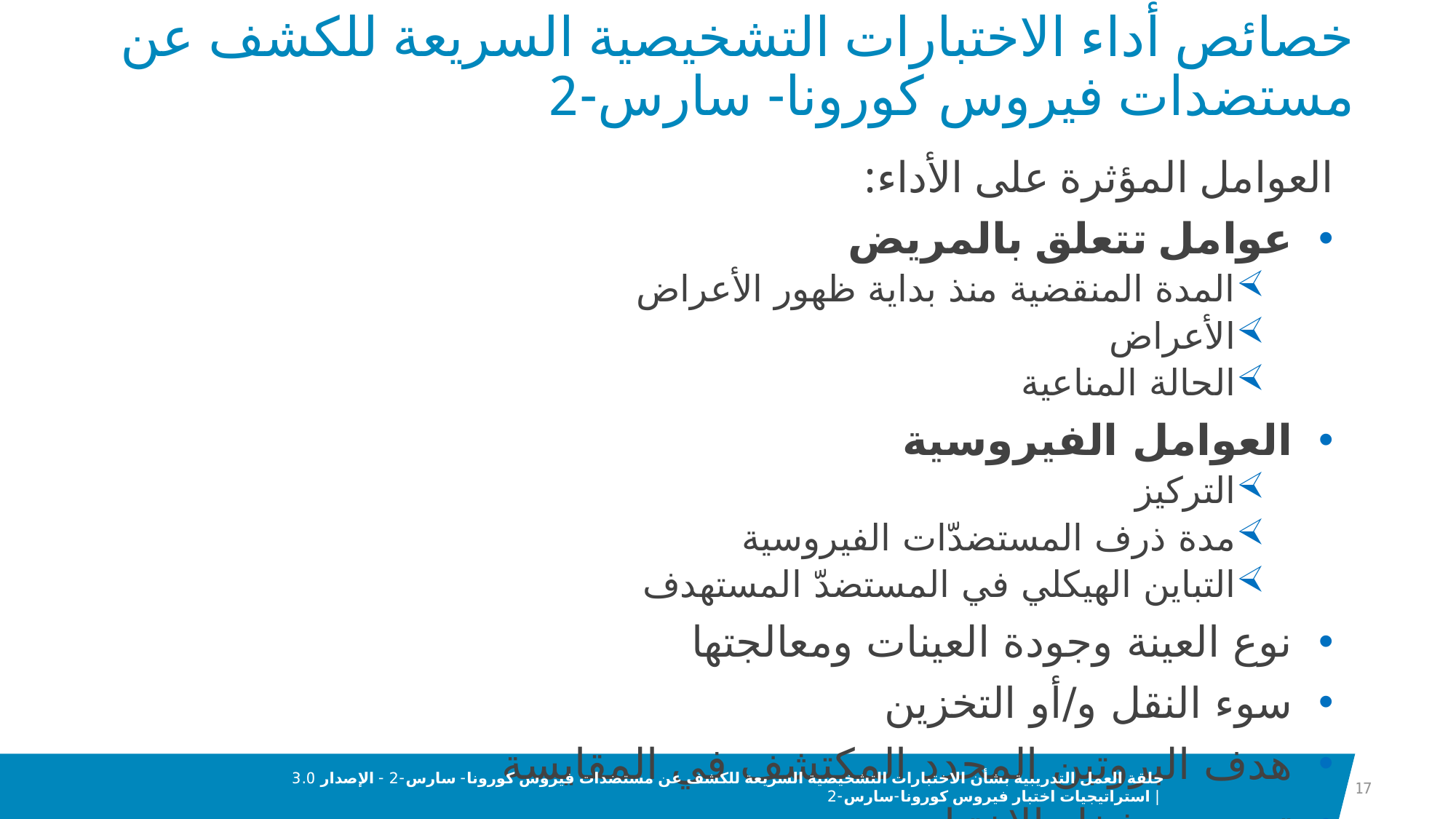

# خصائص أداء الاختبارات التشخيصية السريعة للكشف عن مستضدات فيروس كورونا- سارس-2
العوامل المؤثرة على الأداء:
عوامل تتعلق بالمريض
المدة المنقضية منذ بداية ظهور الأعراض
الأعراض
الحالة المناعية
العوامل الفيروسية
التركيز
مدة ذرف المستضدّات الفيروسية
التباين الهيكلي في المستضدّ المستهدف
نوع العينة وجودة العينات ومعالجتها
سوء النقل و/أو التخزين
هدف البروتين المحدد المكتشف في المقايسة
تدريب مشغل الاختبار

17
حلقة العمل التدريبية بشأن الاختبارات التشخيصية السريعة للكشف عن مستضدات فيروس كورونا- سارس-2 - الإصدار 3.0 | استراتيجيات اختبار فيروس كورونا-سارس-2